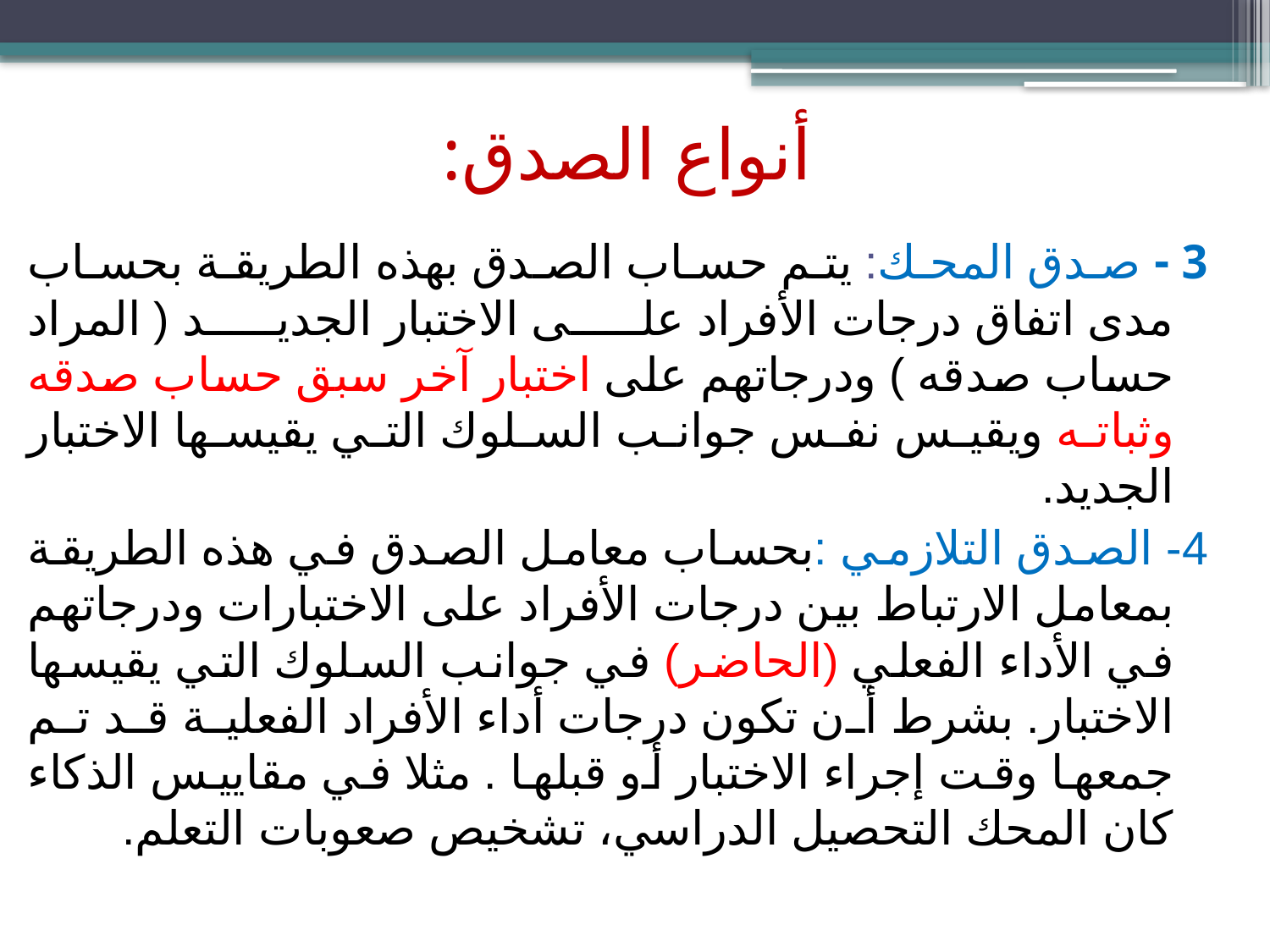

# أنواع الصدق:
3 - صدق المحك: يتم حساب الصدق بهذه الطريقة بحساب مدى اتفاق درجات الأفراد على الاختبار الجديد ( المراد حساب صدقه ) ودرجاتهم على اختبار آخر سبق حساب صدقه وثباته ويقيس نفس جوانب السلوك التي يقيسها الاختبار الجديد.
4- الصدق التلازمي :بحساب معامل الصدق في هذه الطريقة بمعامل الارتباط بين درجات الأفراد على الاختبارات ودرجاتهم في الأداء الفعلي (الحاضر) في جوانب السلوك التي يقيسها الاختبار. بشرط أن تكون درجات أداء الأفراد الفعلية قد تم جمعها وقت إجراء الاختبار أو قبلها . مثلا في مقاييس الذكاء كان المحك التحصيل الدراسي، تشخيص صعوبات التعلم.